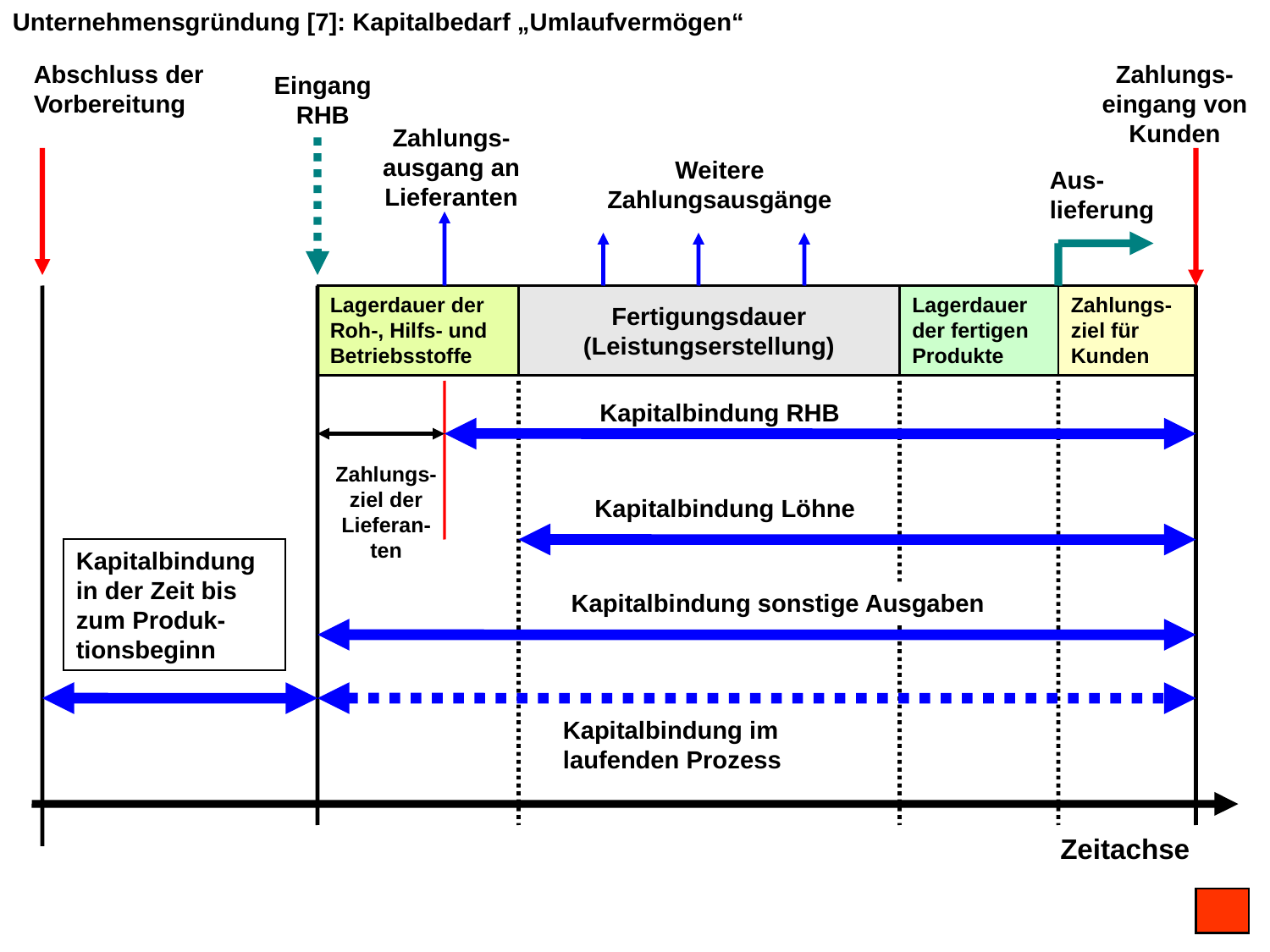

Unternehmensgründung [7]: Kapitalbedarf „Umlaufvermögen“
Abschluss der Vorbereitung
Zahlungs-eingang von Kunden
Eingang RHB
Zahlungs-ausgang an Lieferanten

Weitere Zahlungsausgänge

Aus-lieferung

Lagerdauer der Roh-, Hilfs- und Betriebsstoffe

Fertigungsdauer (Leistungserstellung)
Lagerdauer der fertigen Produkte
Zahlungs-ziel für Kunden

Kapitalbindung RHB

Zahlungs-ziel der Lieferan-ten
Kapitalbindung Löhne
Kapitalbindung in der Zeit bis zum Produk-tionsbeginn

Kapitalbindung sonstige Ausgaben

Kapitalbindung im laufenden Prozess

Zeitachse